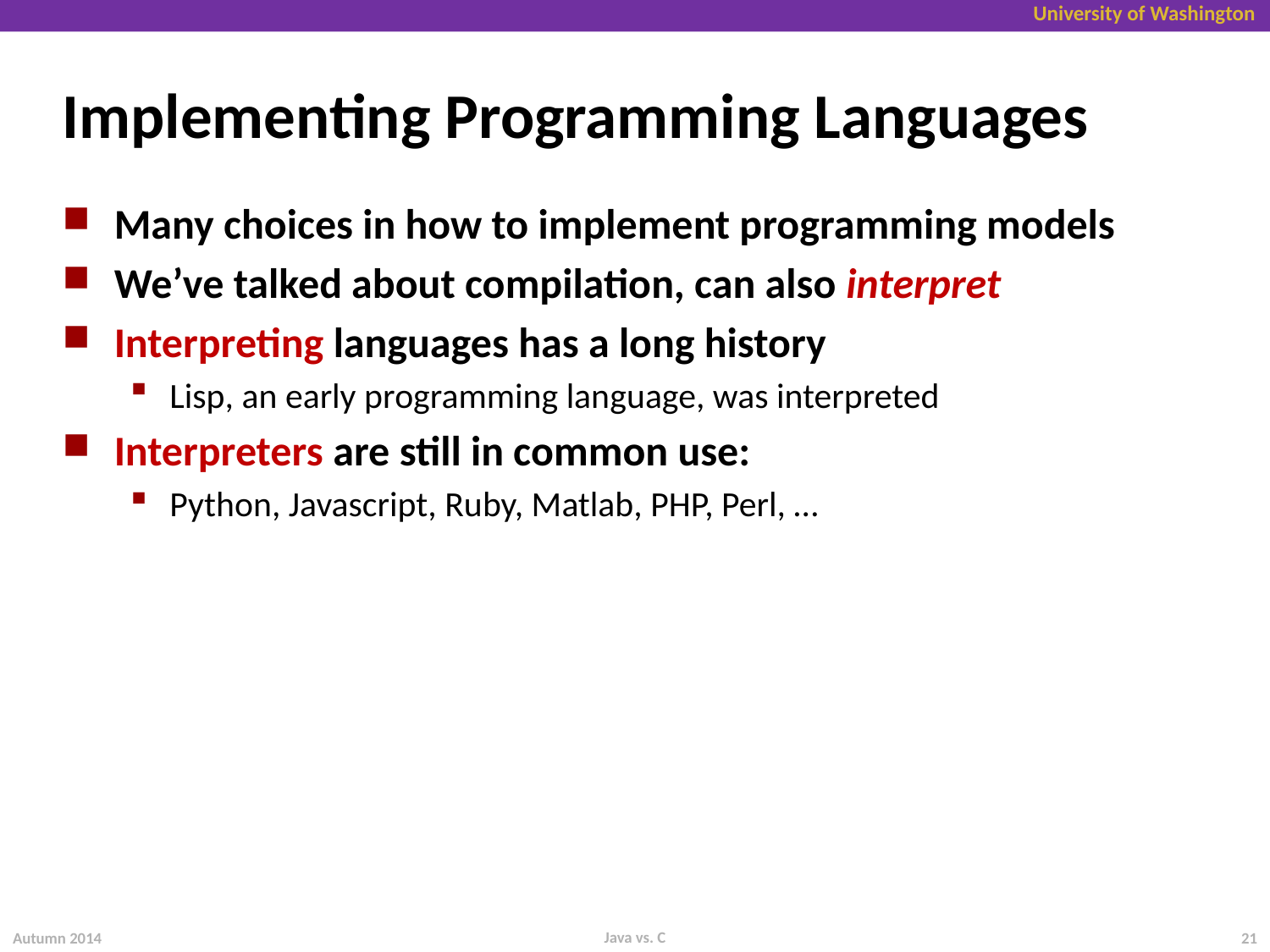

# Implementing Programming Languages
Many choices in how to implement programming models
We’ve talked about compilation, can also interpret
Interpreting languages has a long history
Lisp, an early programming language, was interpreted
Interpreters are still in common use:
Python, Javascript, Ruby, Matlab, PHP, Perl, …

Java vs. C
Autumn 2014
21